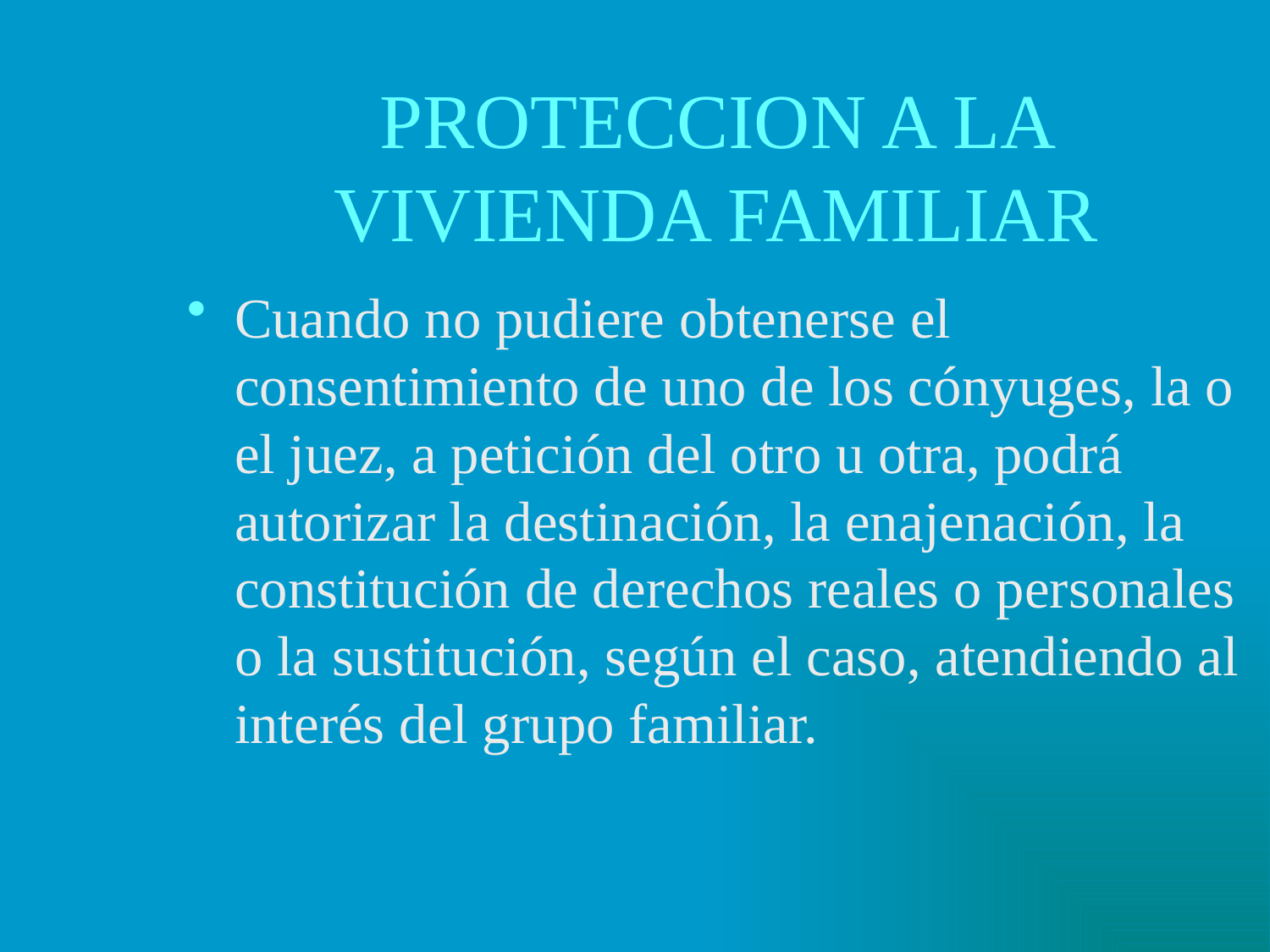

# PROTECCION A LA VIVIENDA FAMILIAR
Cuando no pudiere obtenerse el consentimiento de uno de los cónyuges, la o el juez, a petición del otro u otra, podrá autorizar la destinación, la enajenación, la constitución de derechos reales o personales o la sustitución, según el caso, atendiendo al interés del grupo familiar.